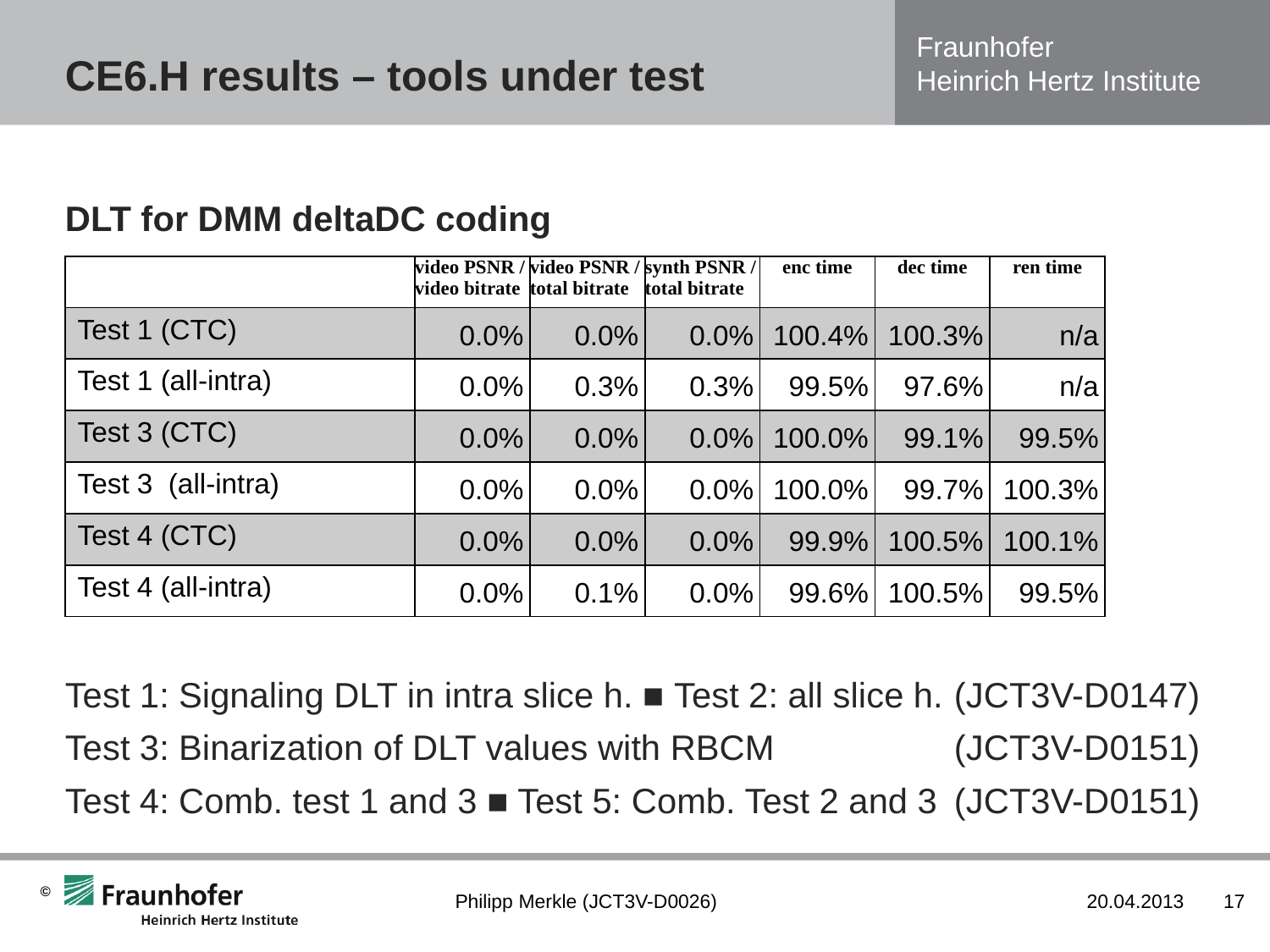

# CE6.H results – tools under test
DLT for DMM deltaDC coding

Test 1: Signaling DLT in intra slice h. ■ Test 2: all slice h.	(JCT3V-D0147)
Test 3: Binarization of DLT values with RBCM		(JCT3V-D0151)
Test 4: Comb. test 1 and 3 ■ Test 5: Comb. Test 2 and 3	(JCT3V-D0151)
|  | video PSNR / video bitrate | video PSNR / total bitrate | synth PSNR / total bitrate | enc time | dec time | ren time |
| --- | --- | --- | --- | --- | --- | --- |
| Test 1 (CTC) | 0.0% | 0.0% | 0.0% | 100.4% | 100.3% | n/a |
| Test 1 (all-intra) | 0.0% | 0.3% | 0.3% | 99.5% | 97.6% | n/a |
| Test 3 (CTC) | 0.0% | 0.0% | 0.0% | 100.0% | 99.1% | 99.5% |
| Test 3 (all-intra) | 0.0% | 0.0% | 0.0% | 100.0% | 99.7% | 100.3% |
| Test 4 (CTC) | 0.0% | 0.0% | 0.0% | 99.9% | 100.5% | 100.1% |
| Test 4 (all-intra) | 0.0% | 0.1% | 0.0% | 99.6% | 100.5% | 99.5% |
Philipp Merkle (JCT3V-D0026)
20.04.2013
17